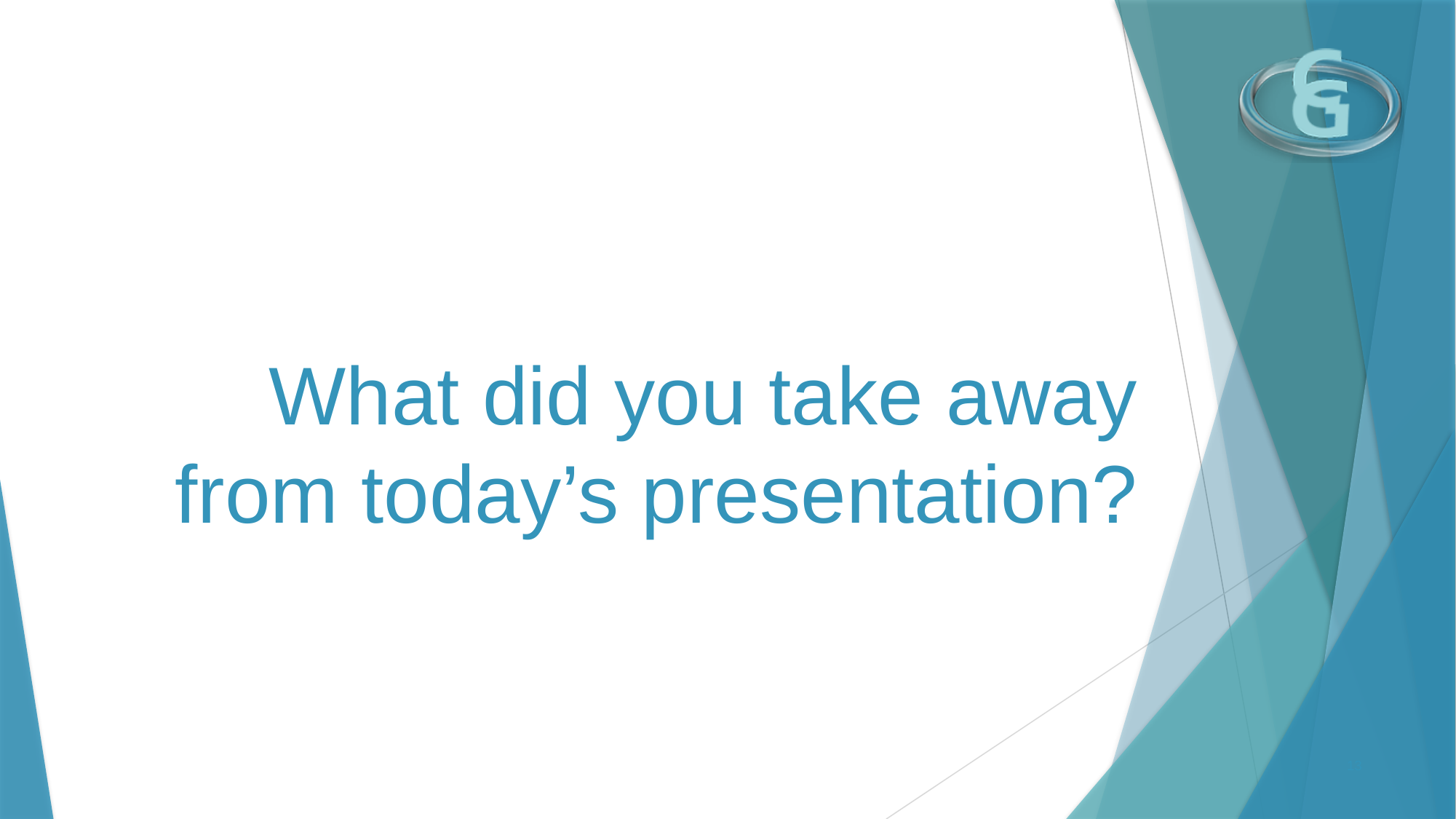

# What did you take away from today’s presentation?
13